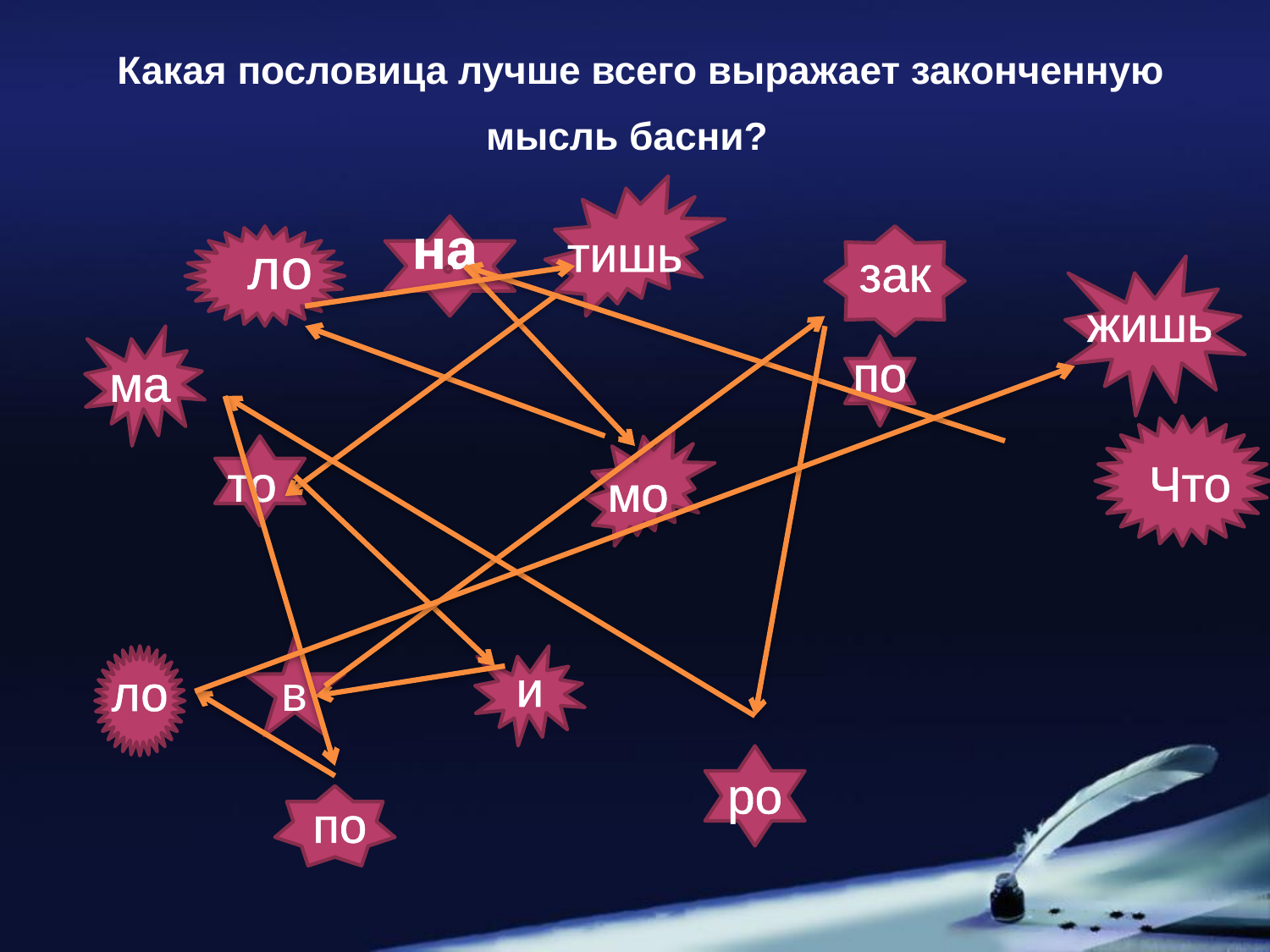

# Какая пословица лучше всего выражает законченную мысль басни?

на

тишь

ло

зак

жишь

по

ма

то
Что
мо

и
ло
в

ро

по